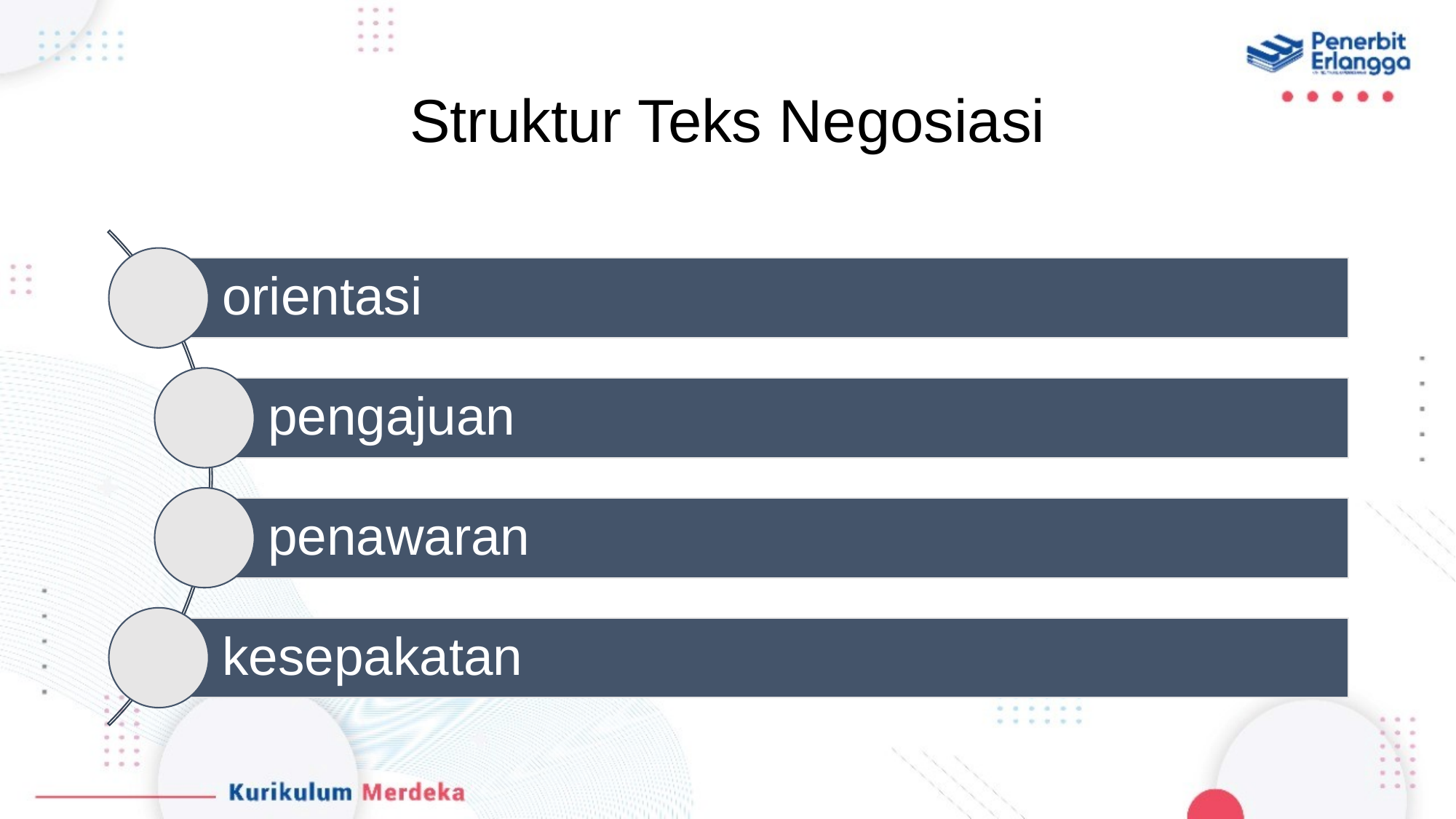

# Struktur Teks Negosiasi
orientasi
pengajuan
penawaran
kesepakatan